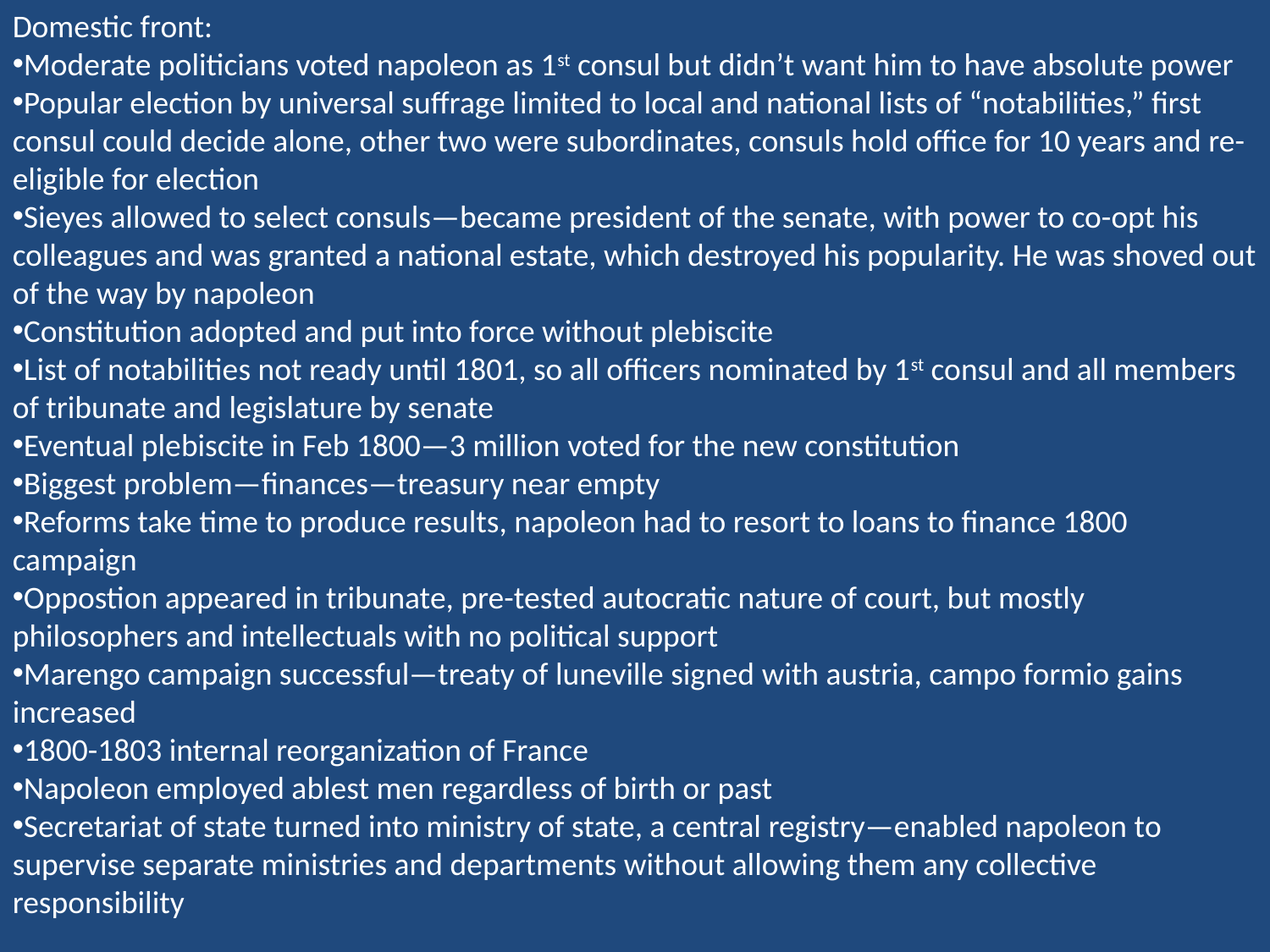

Domestic front:
Moderate politicians voted napoleon as 1st consul but didn’t want him to have absolute power
Popular election by universal suffrage limited to local and national lists of “notabilities,” first consul could decide alone, other two were subordinates, consuls hold office for 10 years and re-eligible for election
Sieyes allowed to select consuls—became president of the senate, with power to co-opt his colleagues and was granted a national estate, which destroyed his popularity. He was shoved out of the way by napoleon
Constitution adopted and put into force without plebiscite
List of notabilities not ready until 1801, so all officers nominated by 1st consul and all members of tribunate and legislature by senate
Eventual plebiscite in Feb 1800—3 million voted for the new constitution
Biggest problem—finances—treasury near empty
Reforms take time to produce results, napoleon had to resort to loans to finance 1800 campaign
Oppostion appeared in tribunate, pre-tested autocratic nature of court, but mostly philosophers and intellectuals with no political support
Marengo campaign successful—treaty of luneville signed with austria, campo formio gains increased
1800-1803 internal reorganization of France
Napoleon employed ablest men regardless of birth or past
Secretariat of state turned into ministry of state, a central registry—enabled napoleon to supervise separate ministries and departments without allowing them any collective responsibility